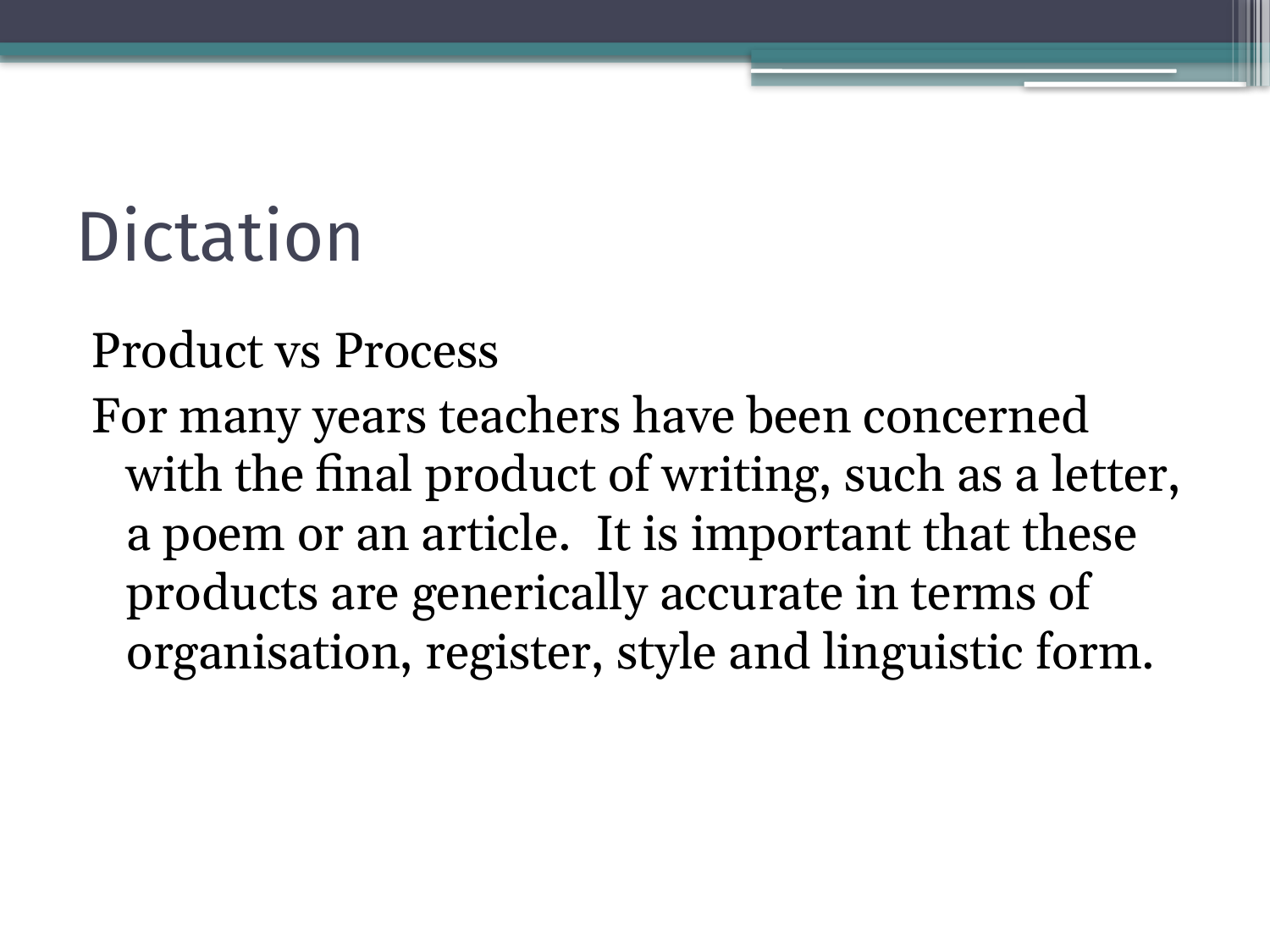

# Dictation
Product vs Process
For many years teachers have been concerned with the final product of writing, such as a letter, a poem or an article.  It is important that these products are generically accurate in terms of organisation, register, style and linguistic form.